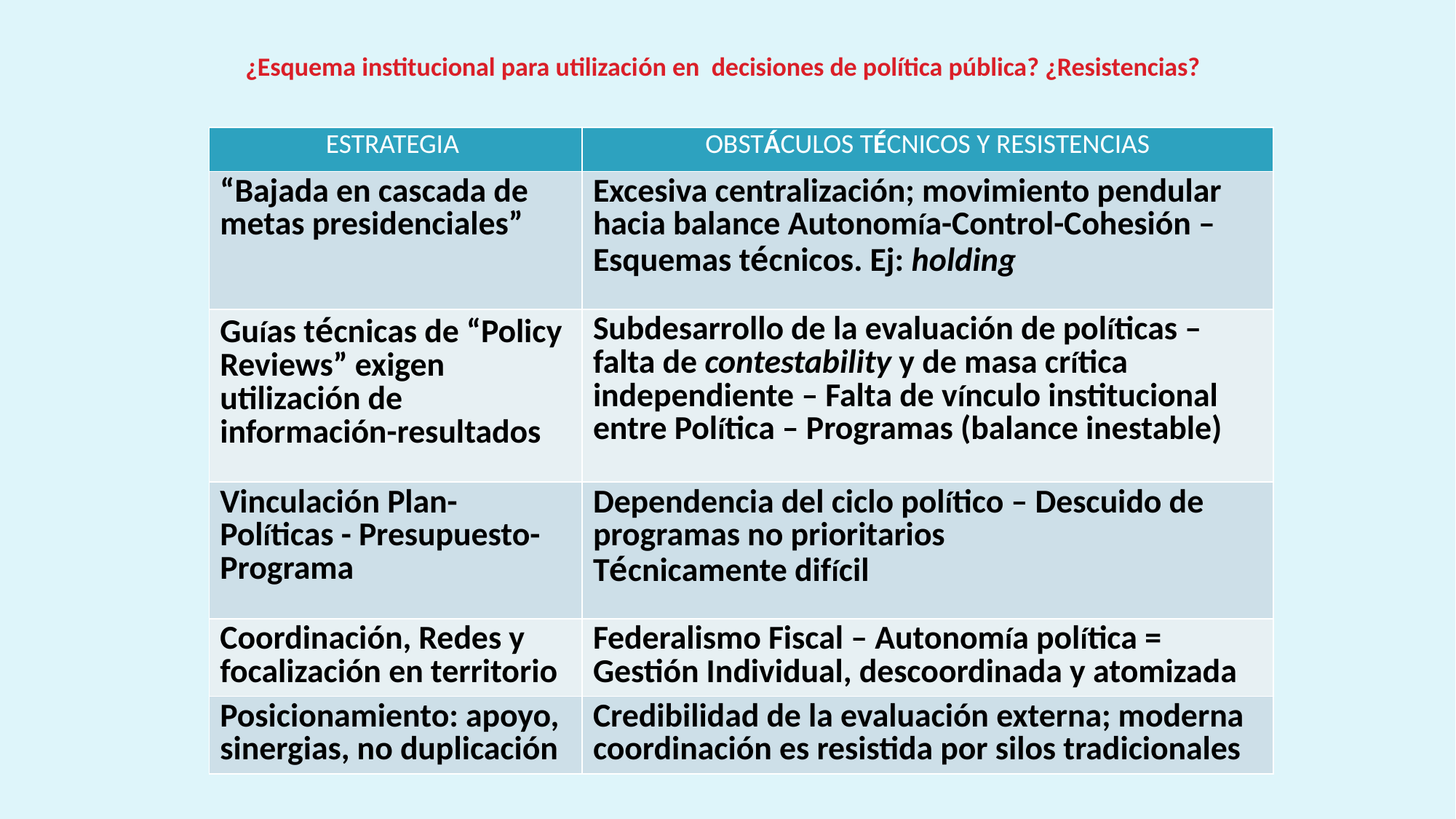

# ¿Esquema institucional para utilización en  decisiones de política pública? ¿Resistencias?
| ESTRATEGIA | OBSTÁCULOS TÉCNICOS Y RESISTENCIAS |
| --- | --- |
| “Bajada en cascada de metas presidenciales” | Excesiva centralización; movimiento pendular hacia balance Autonomía-Control-Cohesión – Esquemas técnicos. Ej: holding |
| Guías técnicas de “Policy Reviews” exigen utilización de información-resultados | Subdesarrollo de la evaluación de políticas – falta de contestability y de masa crítica independiente – Falta de vínculo institucional entre Política – Programas (balance inestable) |
| Vinculación Plan-Políticas - Presupuesto-Programa | Dependencia del ciclo político – Descuido de programas no prioritarios Técnicamente difícil |
| Coordinación, Redes y focalización en territorio | Federalismo Fiscal – Autonomía política = Gestión Individual, descoordinada y atomizada |
| Posicionamiento: apoyo, sinergias, no duplicación | Credibilidad de la evaluación externa; moderna coordinación es resistida por silos tradicionales |